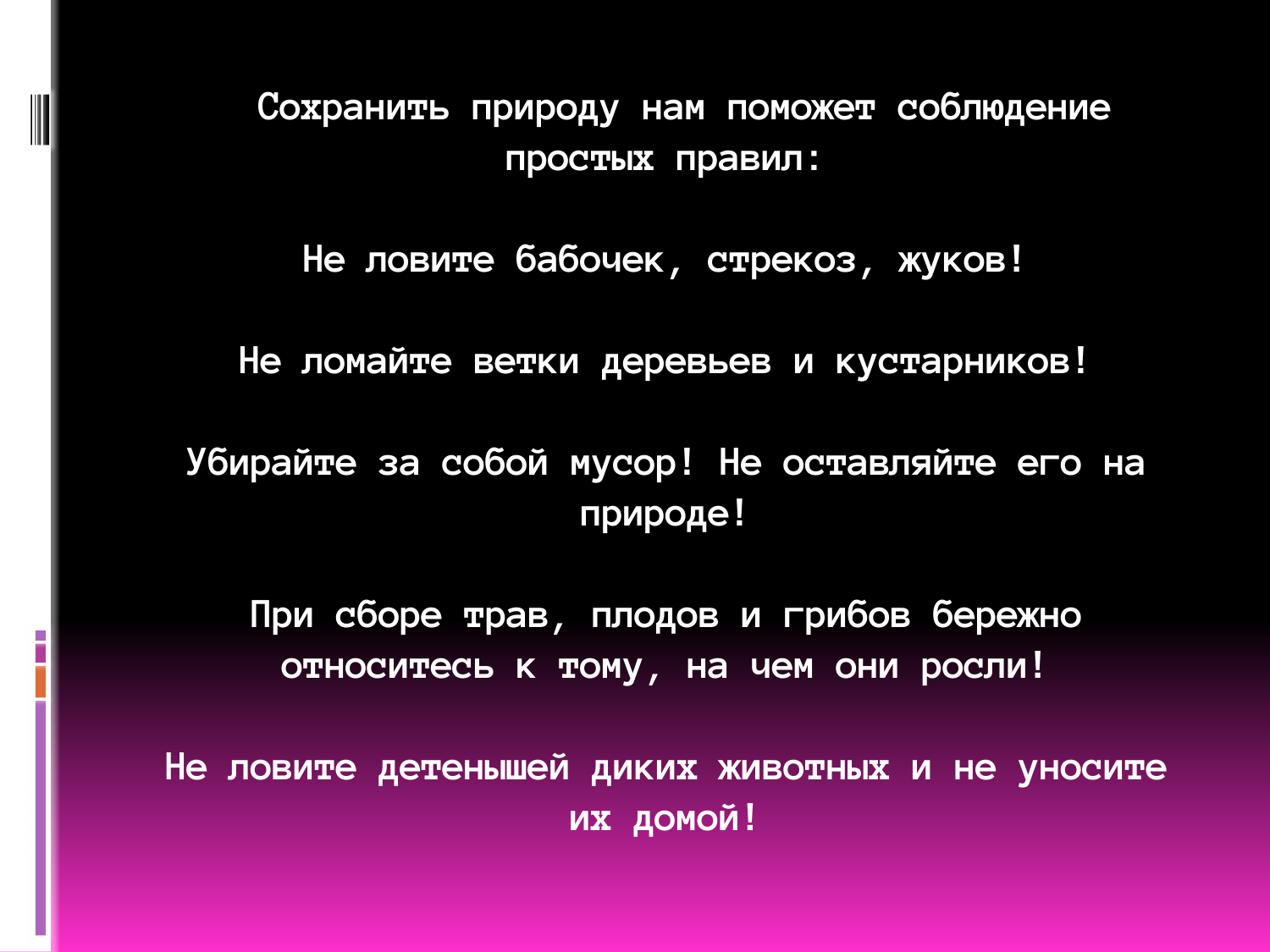

# Сохранить природу нам поможет соблюдение простых правил: Не ловите бабочек, стрекоз, жуков! Не ломайте ветки деревьев и кустарников! Убирайте за собой мусор! Не оставляйте его на природе! При сборе трав, плодов и грибов бережно относитесь к тому, на чем они росли! Не ловите детенышей диких животных и не уносите их домой!